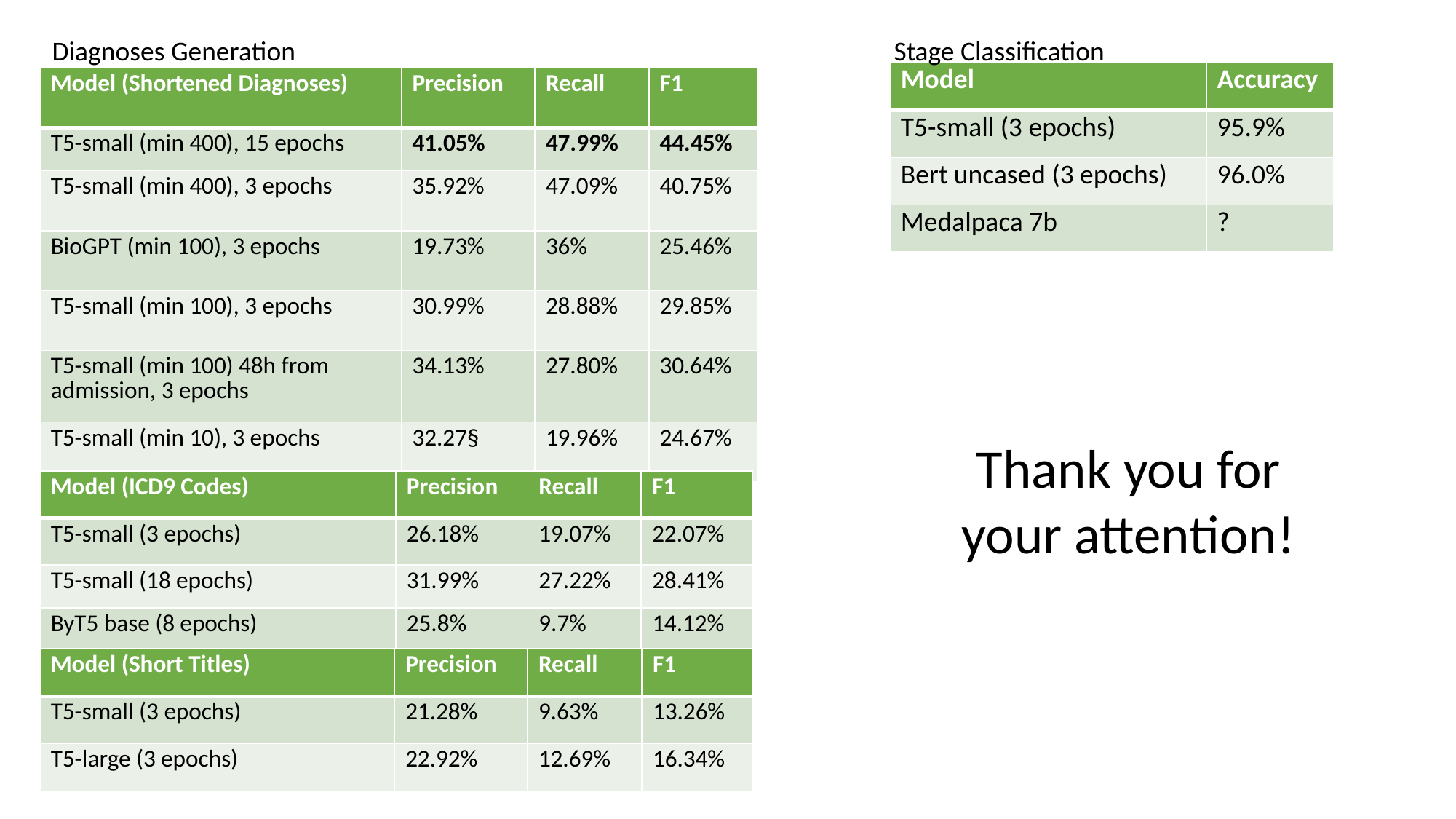

Diagnoses Generation
| Model (Shortened Diagnoses) | Precision | Recall | F1 |
| --- | --- | --- | --- |
| T5-small (min 400), 15 epochs | 41.05% | 47.99% | 44.45% |
| T5-small (min 400), 3 epochs | 35.92% | 47.09% | 40.75% |
| BioGPT (min 100), 3 epochs | 19.73% | 36% | 25.46% |
| T5-small (min 100), 3 epochs | 30.99% | 28.88% | 29.85% |
| T5-small (min 100) 48h from admission, 3 epochs | 34.13% | 27.80% | 30.64% |
| T5-small (min 10), 3 epochs | 32.27§ | 19.96% | 24.67% |
| Model (ICD9 Codes) | Precision | Recall | F1 |
| --- | --- | --- | --- |
| T5-small (3 epochs) | 26.18% | 19.07% | 22.07% |
| T5-small (18 epochs) | 31.99% | 27.22% | 28.41% |
| ByT5 base (8 epochs) | 25.8% | 9.7% | 14.12% |
| Model (Short Titles) | Precision | Recall | F1 |
| --- | --- | --- | --- |
| T5-small (3 epochs) | 21.28% | 9.63% | 13.26% |
| T5-large (3 epochs) | 22.92% | 12.69% | 16.34% |
Stage Classification
| Model | Accuracy |
| --- | --- |
| T5-small (3 epochs) | 95.9% |
| Bert uncased (3 epochs) | 96.0% |
| Medalpaca 7b | ? |
Thank you for your attention!